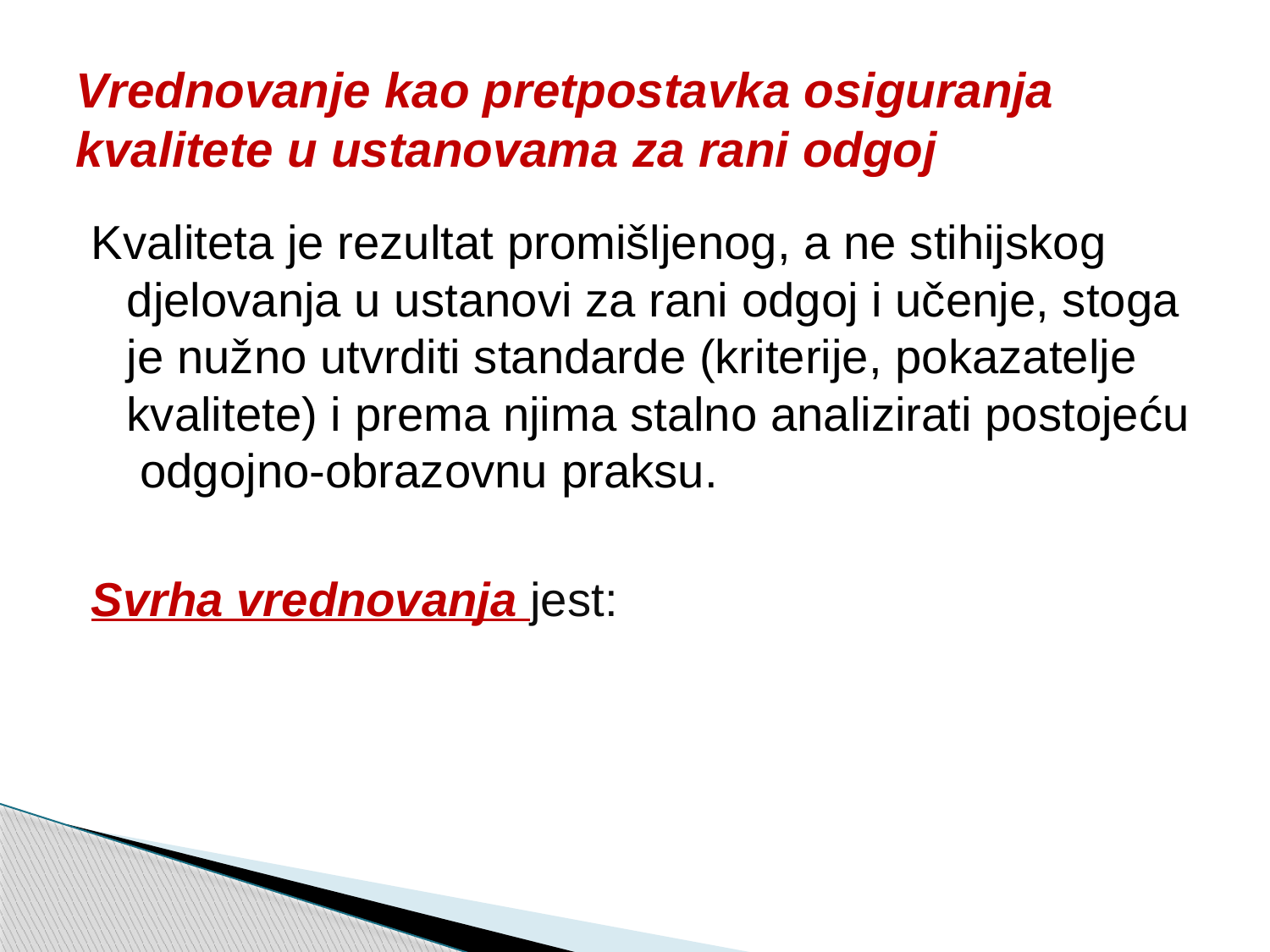

# Vrednovanje kao pretpostavka osiguranja kvalitete u ustanovama za rani odgoj
Kvaliteta je rezultat promišljenog, a ne stihijskog djelovanja u ustanovi za rani odgoj i učenje, stoga je nužno utvrditi standarde (kriterije, pokazatelje kvalitete) i prema njima stalno analizirati postojeću  odgojno-obrazovnu praksu.

Svrha vrednovanja jest: